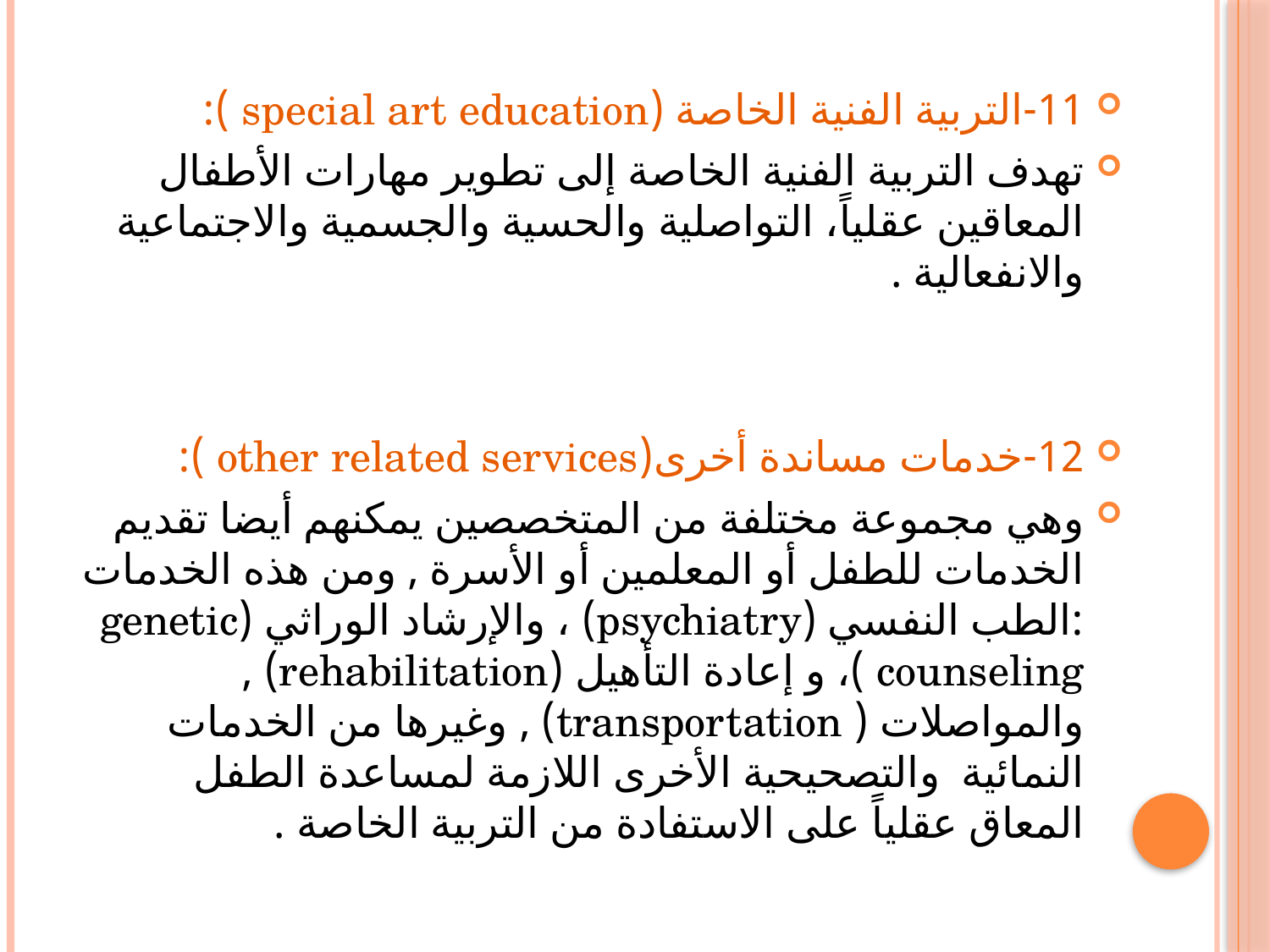

11-التربية الفنية الخاصة (special art education ):
تهدف التربية الفنية الخاصة إلى تطوير مهارات الأطفال المعاقين عقلياً، التواصلية والحسية والجسمية والاجتماعية والانفعالية .

12-خدمات مساندة أخرى(other related services ):
وهي مجموعة مختلفة من المتخصصين يمكنهم أيضا تقديم الخدمات للطفل أو المعلمين أو الأسرة , ومن هذه الخدمات :الطب النفسي (psychiatry) ، والإرشاد الوراثي (genetic counseling )، و إعادة التأهيل (rehabilitation) , والمواصلات ( transportation) , وغيرها من الخدمات النمائية  والتصحيحية الأخرى اللازمة لمساعدة الطفل المعاق عقلياً على الاستفادة من التربية الخاصة .